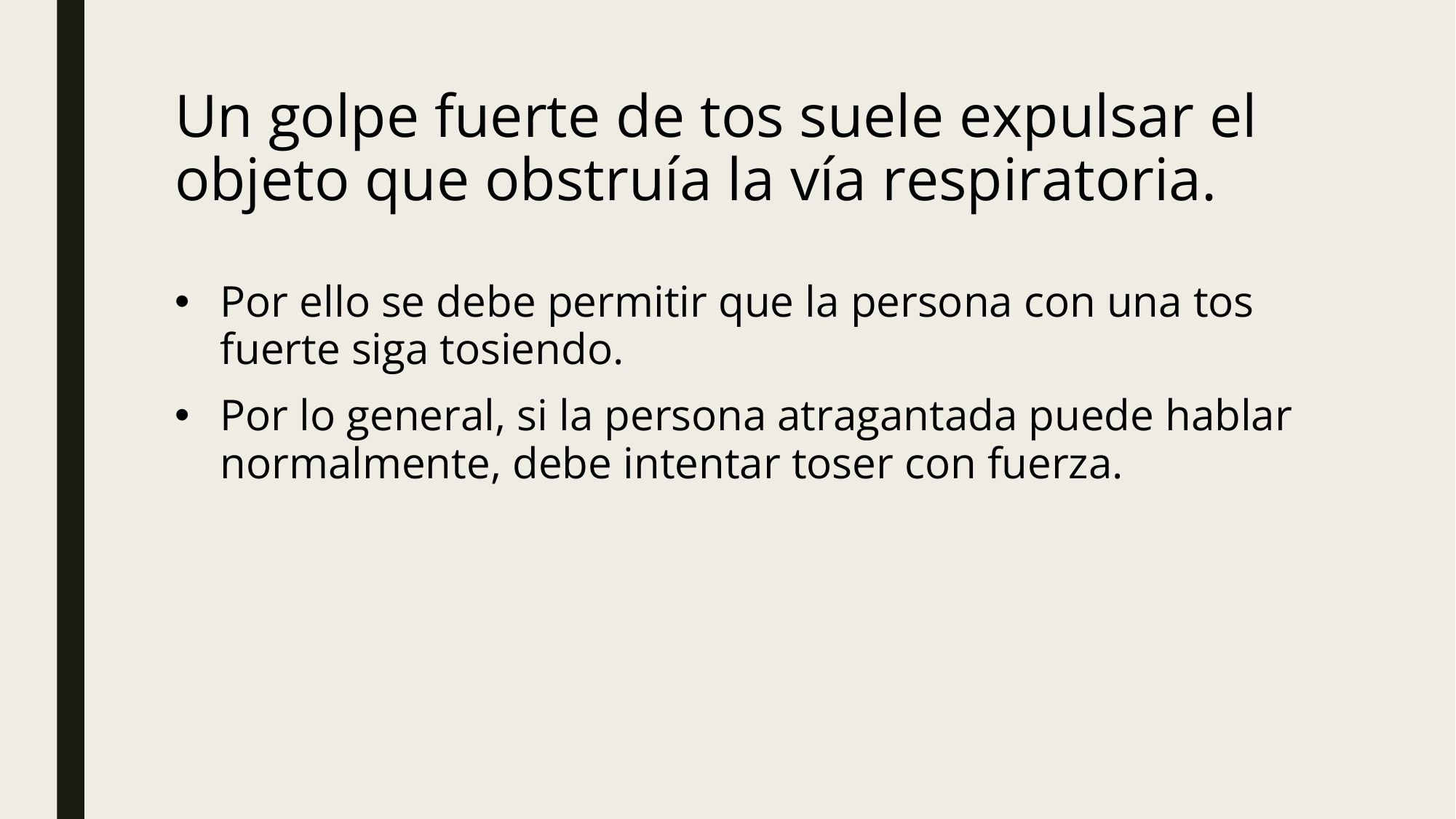

# Un golpe fuerte de tos suele expulsar el objeto que obstruía la vía respiratoria.
Por ello se debe permitir que la persona con una tos fuerte siga tosiendo.
Por lo general, si la persona atragantada puede hablar normalmente, debe intentar toser con fuerza.